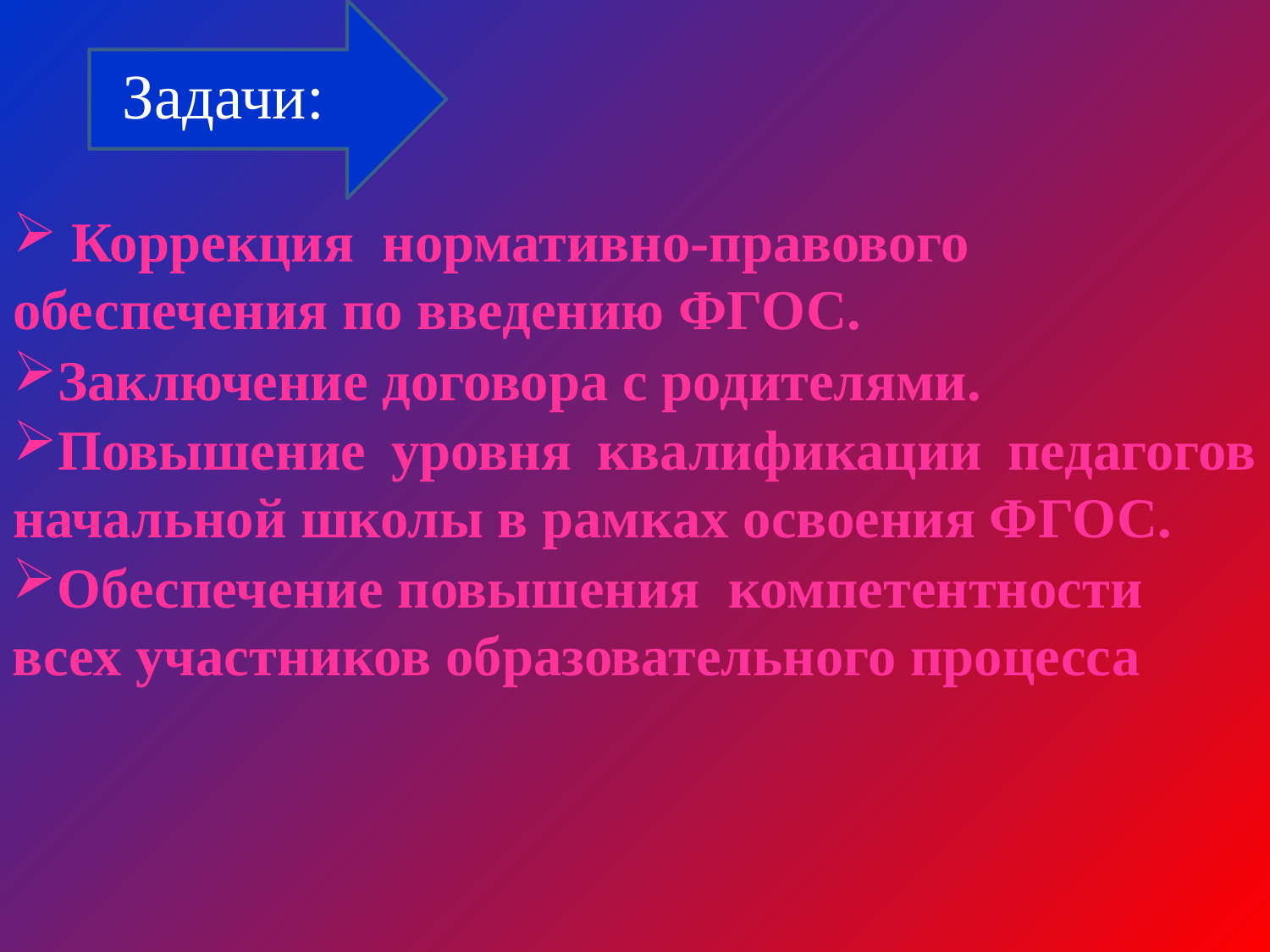

Задачи:
 Коррекция  нормативно-правового обеспечения по введению ФГОС.
Заключение договора с родителями.
Повышение уровня квалификации педагогов начальной школы в рамках освоения ФГОС.
Обеспечение повышения  компетентности всех участников образовательного процесса